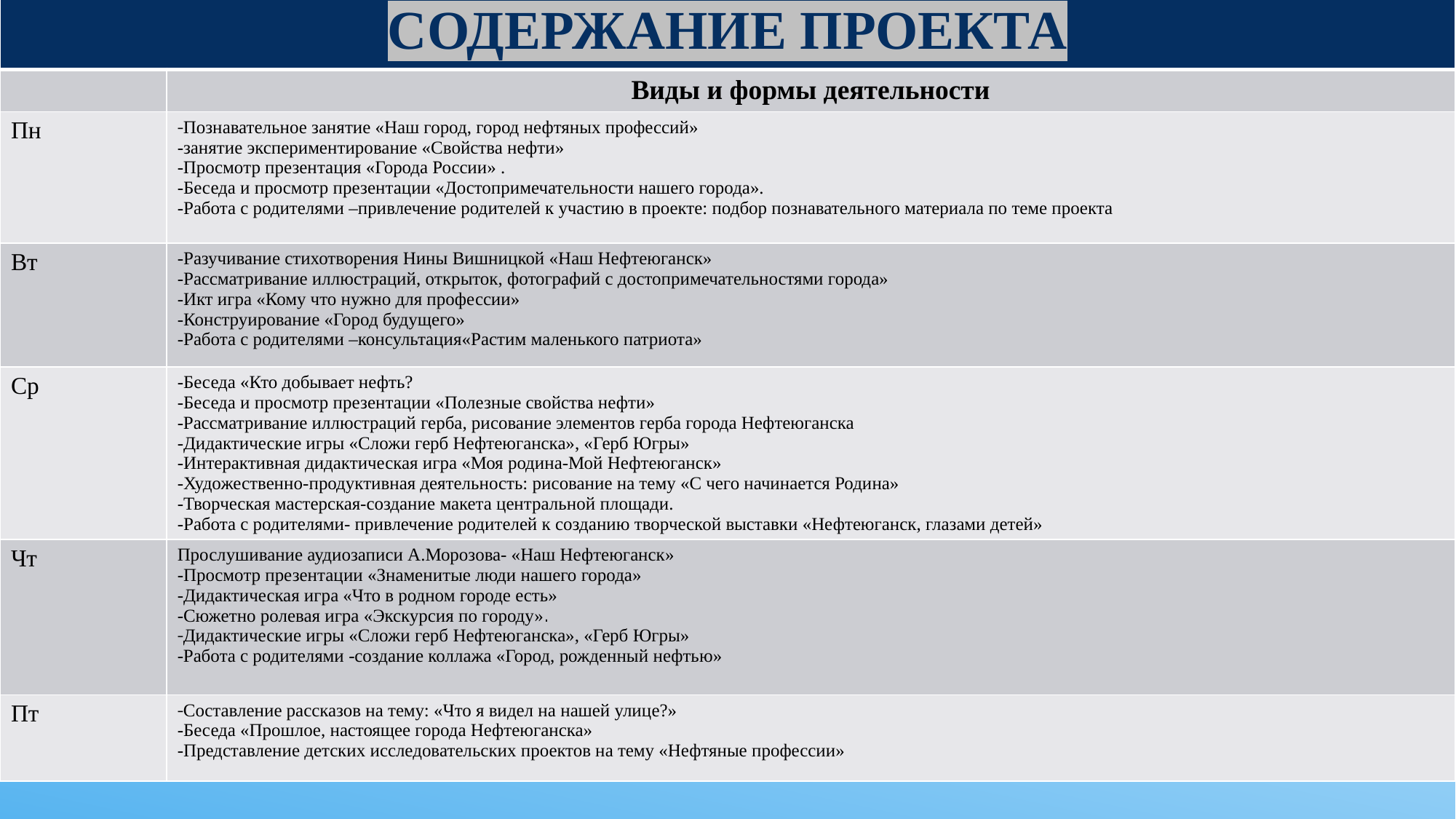

| СОДЕРЖАНИЕ ПРОЕКТА |  |
| --- | --- |
|  | Виды и формы деятельности |
| Пн | -Познавательное занятие «Наш город, город нефтяных профессий» -занятие экспериментирование «Свойства нефти» -Просмотр презентация «Города России» . -Беседа и просмотр презентации «Достопримечательности нашего города». -Работа с родителями –привлечение родителей к участию в проекте: подбор познавательного материала по теме проекта |
| Вт | -Разучивание стихотворения Нины Вишницкой «Наш Нефтеюганск» -Рассматривание иллюстраций, открыток, фотографий с достопримечательностями города» -Икт игра «Кому что нужно для профессии» -Конструирование «Город будущего» -Работа с родителями –консультация«Растим маленького патриота» |
| Ср | -Беседа «Кто добывает нефть? -Беседа и просмотр презентации «Полезные свойства нефти» -Рассматривание иллюстраций герба, рисование элементов герба города Нефтеюганска -Дидактические игры «Сложи герб Нефтеюганска», «Герб Югры» -Интерактивная дидактическая игра «Моя родина-Мой Нефтеюганск» -Художественно-продуктивная деятельность: рисование на тему «С чего начинается Родина» -Творческая мастерская-создание макета центральной площади. -Работа с родителями- привлечение родителей к созданию творческой выставки «Нефтеюганск, глазами детей» |
| Чт | Прослушивание аудиозаписи А.Морозова- «Наш Нефтеюганск» -Просмотр презентации «Знаменитые люди нашего города» -Дидактическая игра «Что в родном городе есть» -Сюжетно ролевая игра «Экскурсия по городу». -Дидактические игры «Сложи герб Нефтеюганска», «Герб Югры» -Работа с родителями -создание коллажа «Город, рожденный нефтью» |
| Пт | -Составление рассказов на тему: «Что я видел на нашей улице?» -Беседа «Прошлое, настоящее города Нефтеюганска» -Представление детских исследовательских проектов на тему «Нефтяные профессии» |
#